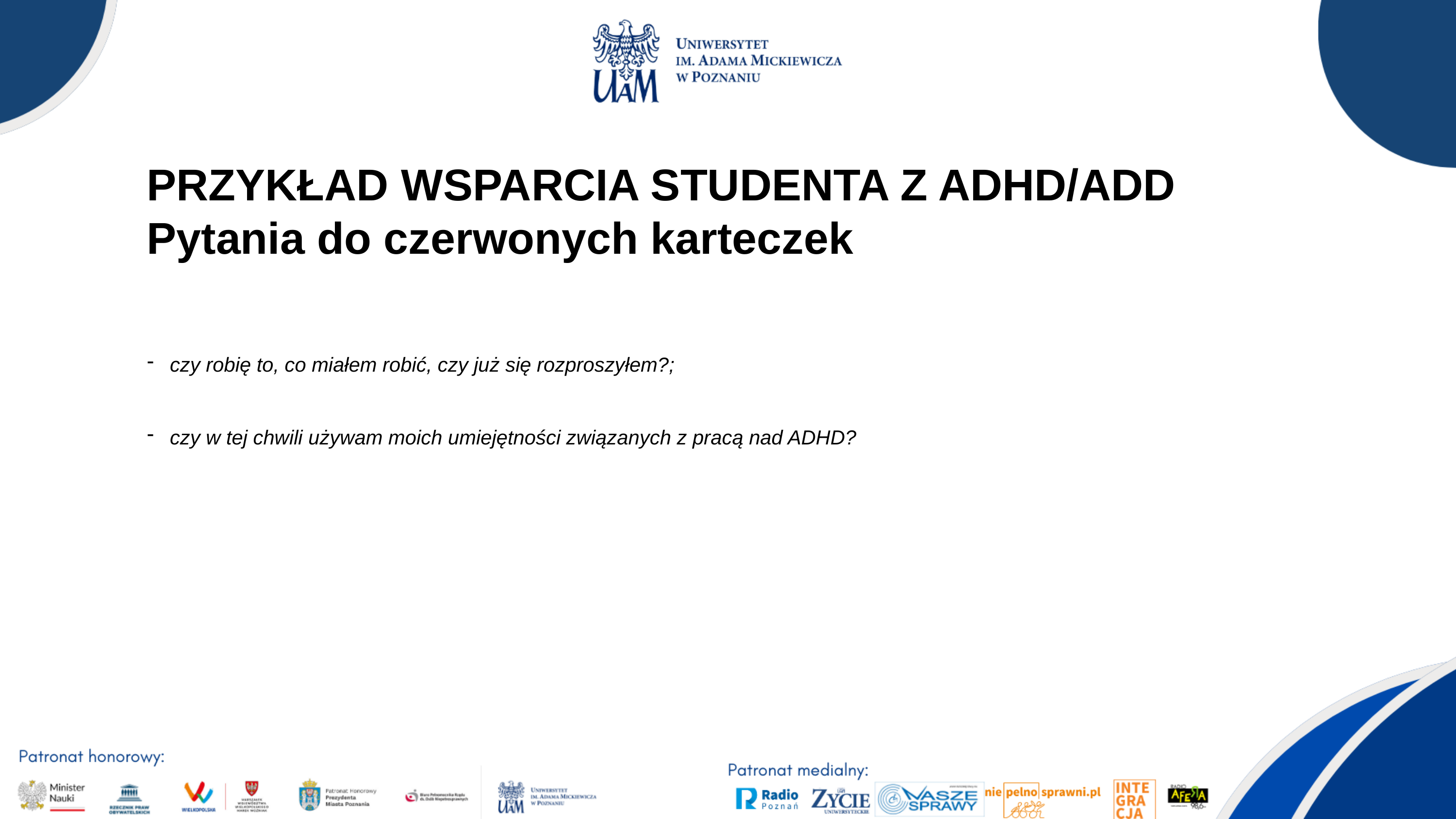

PRZYKŁAD WSPARCIA STUDENTA Z ADHD/ADD
Pytania do czerwonych karteczek

czy robię to, co miałem robić, czy już się rozproszyłem?;

czy w tej chwili używam moich umiejętności związanych z pracą nad ADHD?